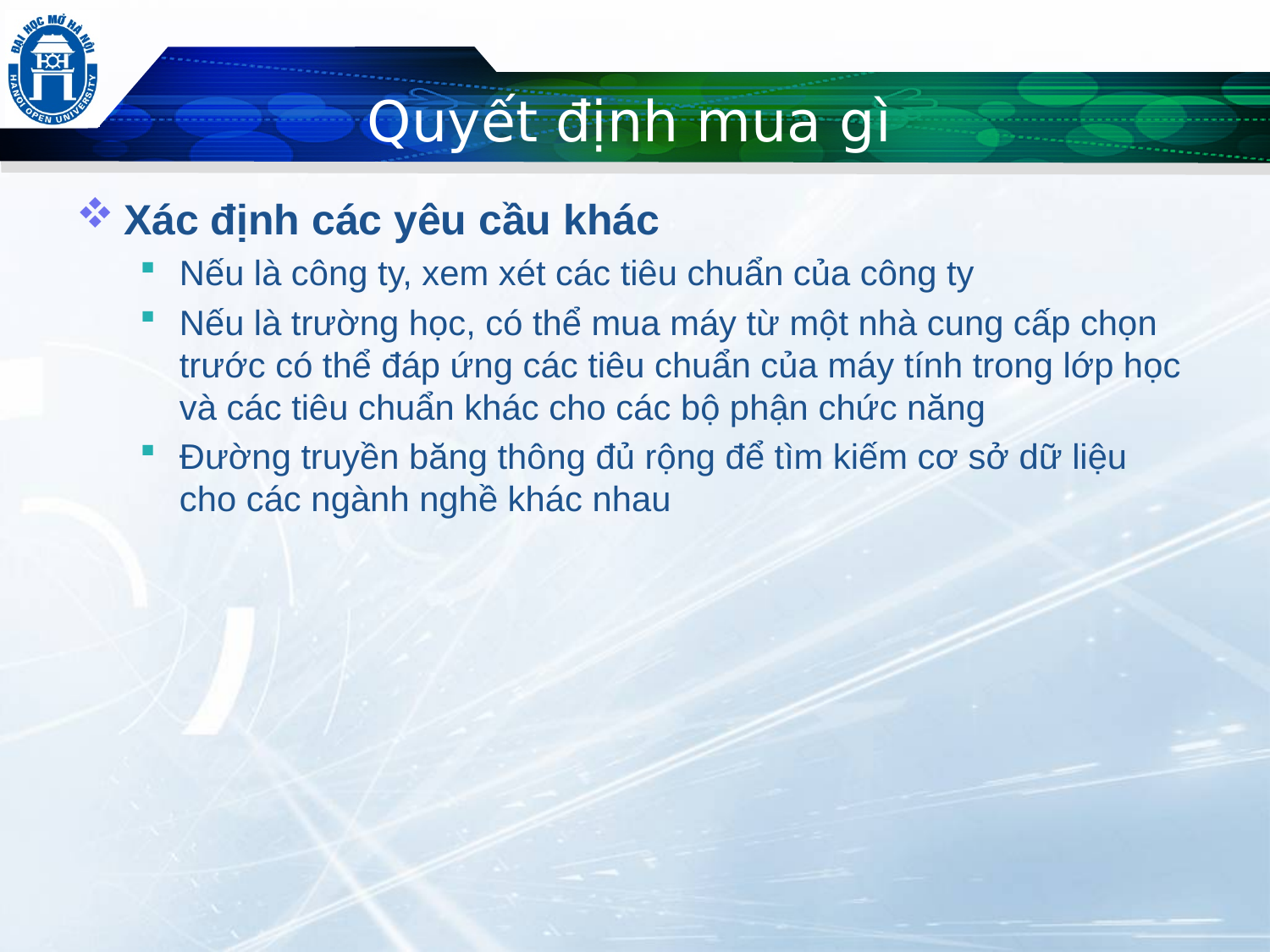

Quyết định mua gì
Xác định các yêu cầu khác
Nếu là công ty, xem xét các tiêu chuẩn của công ty
Nếu là trường học, có thể mua máy từ một nhà cung cấp chọn trước có thể đáp ứng các tiêu chuẩn của máy tính trong lớp học và các tiêu chuẩn khác cho các bộ phận chức năng
Đường truyền băng thông đủ rộng để tìm kiếm cơ sở dữ liệu cho các ngành nghề khác nhau